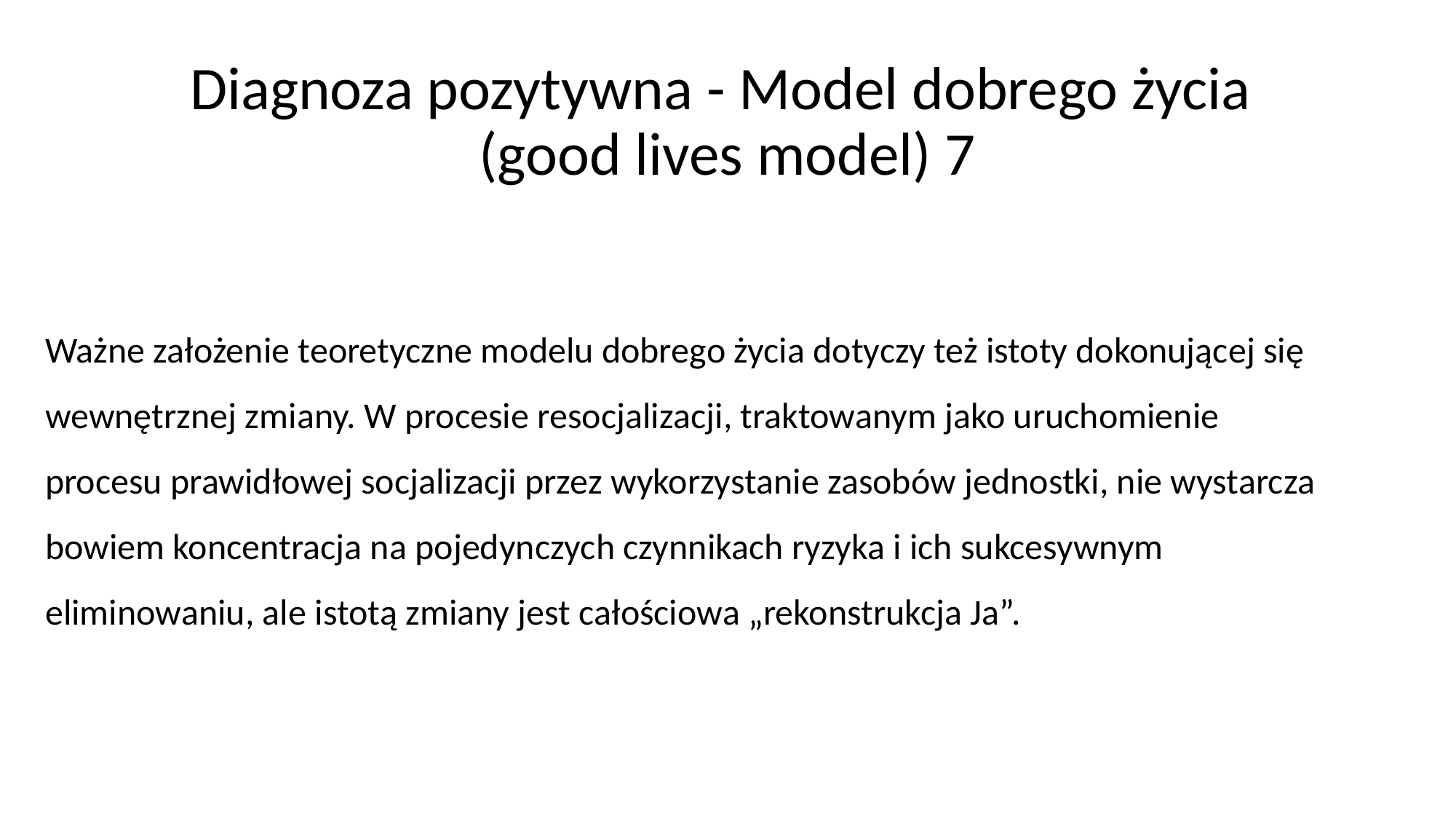

# Diagnoza pozytywna - Model dobrego życia (good lives model) 7
Ważne założenie teoretyczne modelu dobrego życia dotyczy też istoty dokonującej się wewnętrznej zmiany. W procesie resocjalizacji, traktowanym jako uruchomienie procesu prawidłowej socjalizacji przez wykorzystanie zasobów jednostki, nie wystarcza bowiem koncentracja na pojedynczych czynnikach ryzyka i ich sukcesywnym eliminowaniu, ale istotą zmiany jest całościowa „rekonstrukcja Ja”.